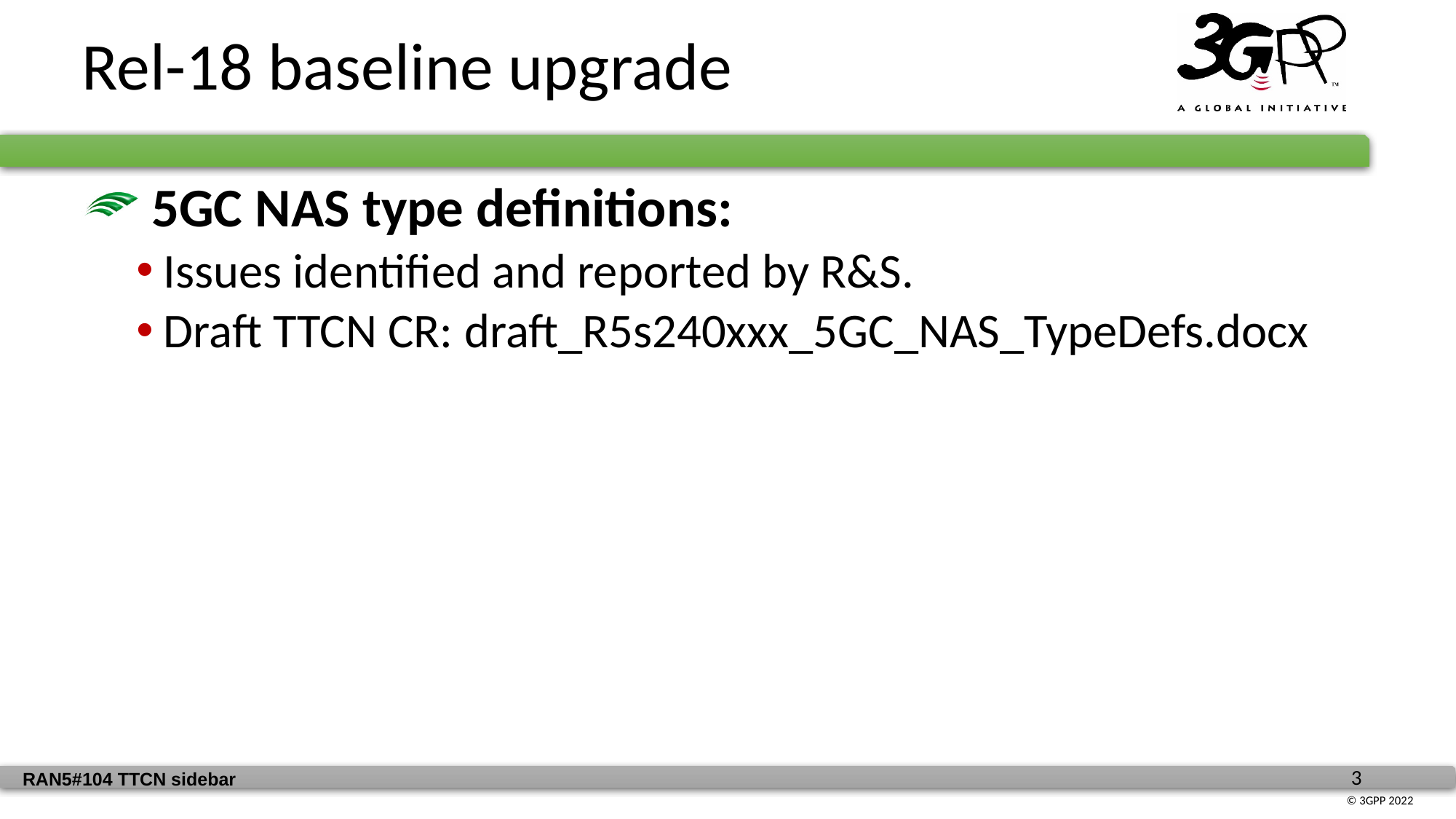

Rel-18 baseline upgrade
 5GC NAS type definitions:
Issues identified and reported by R&S.
Draft TTCN CR: draft_R5s240xxx_5GC_NAS_TypeDefs.docx